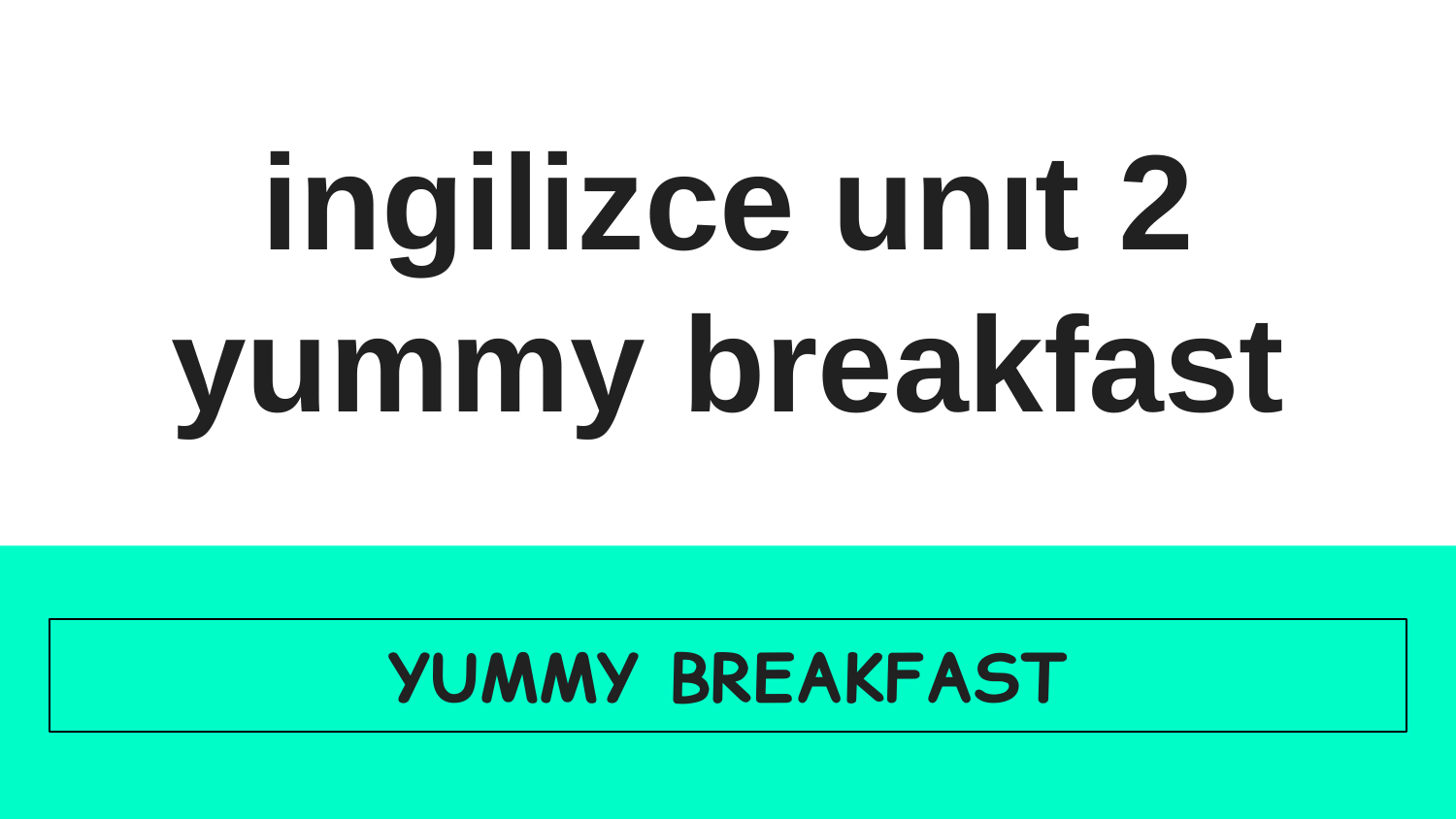

# ingilizce unıt 2 yummy breakfast
YUMMY BREAKFAST